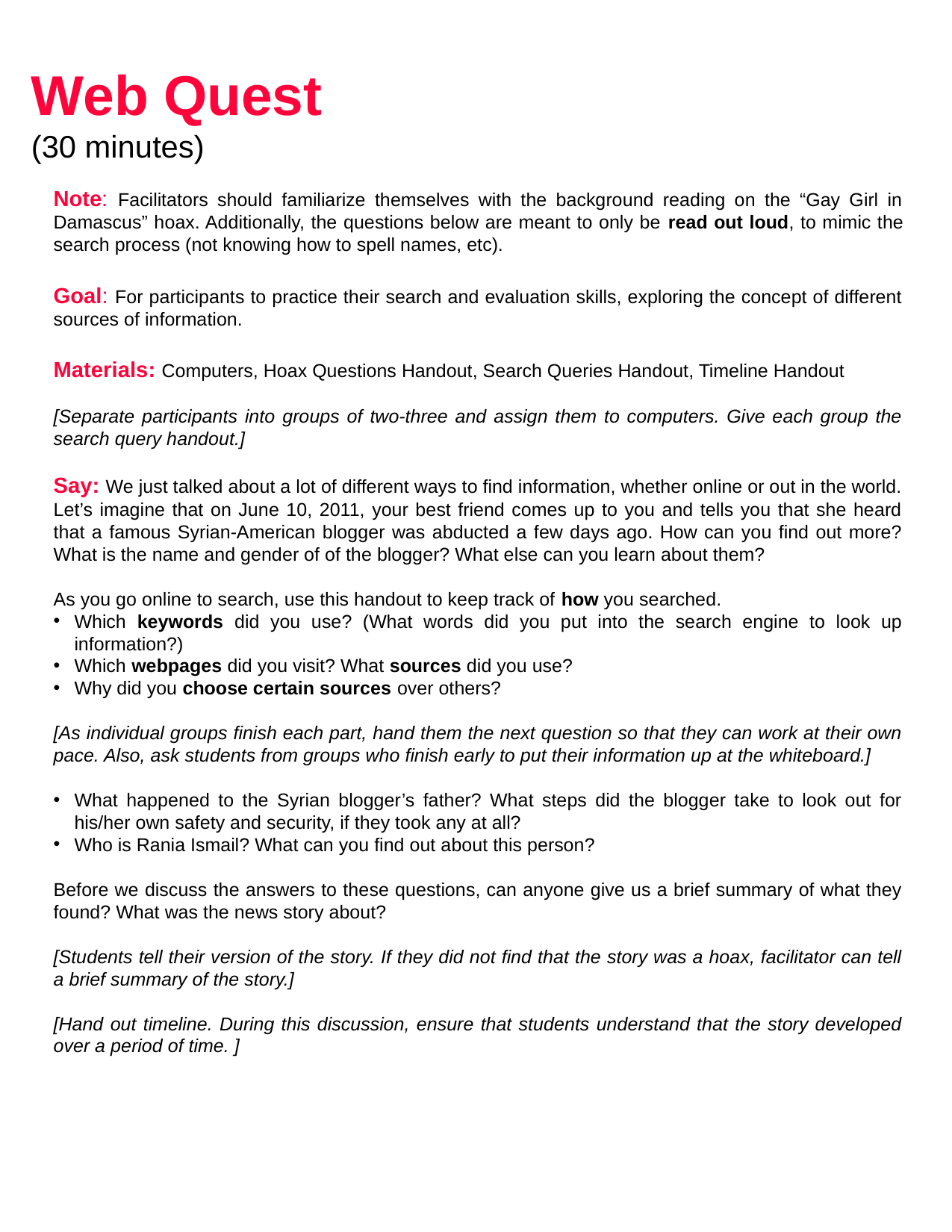

Web Quest
(30 minutes)
Note: Facilitators should familiarize themselves with the background reading on the “Gay Girl in Damascus” hoax. Additionally, the questions below are meant to only be read out loud, to mimic the search process (not knowing how to spell names, etc).

Goal: For participants to practice their search and evaluation skills, exploring the concept of different sources of information.

Materials: Computers, Hoax Questions Handout, Search Queries Handout, Timeline Handout

[Separate participants into groups of two-three and assign them to computers. Give each group the search query handout.]

Say: We just talked about a lot of different ways to find information, whether online or out in the world. Let’s imagine that on June 10, 2011, your best friend comes up to you and tells you that she heard that a famous Syrian-American blogger was abducted a few days ago. How can you find out more? What is the name and gender of of the blogger? What else can you learn about them?

As you go online to search, use this handout to keep track of how you searched.
Which keywords did you use? (What words did you put into the search engine to look up information?)
Which webpages did you visit? What sources did you use?
Why did you choose certain sources over others?

[As individual groups finish each part, hand them the next question so that they can work at their own pace. Also, ask students from groups who finish early to put their information up at the whiteboard.]

What happened to the Syrian blogger’s father? What steps did the blogger take to look out for his/her own safety and security, if they took any at all?
Who is Rania Ismail? What can you find out about this person?

Before we discuss the answers to these questions, can anyone give us a brief summary of what they found? What was the news story about?

[Students tell their version of the story. If they did not find that the story was a hoax, facilitator can tell a brief summary of the story.]

[Hand out timeline. During this discussion, ensure that students understand that the story developed over a period of time. ]